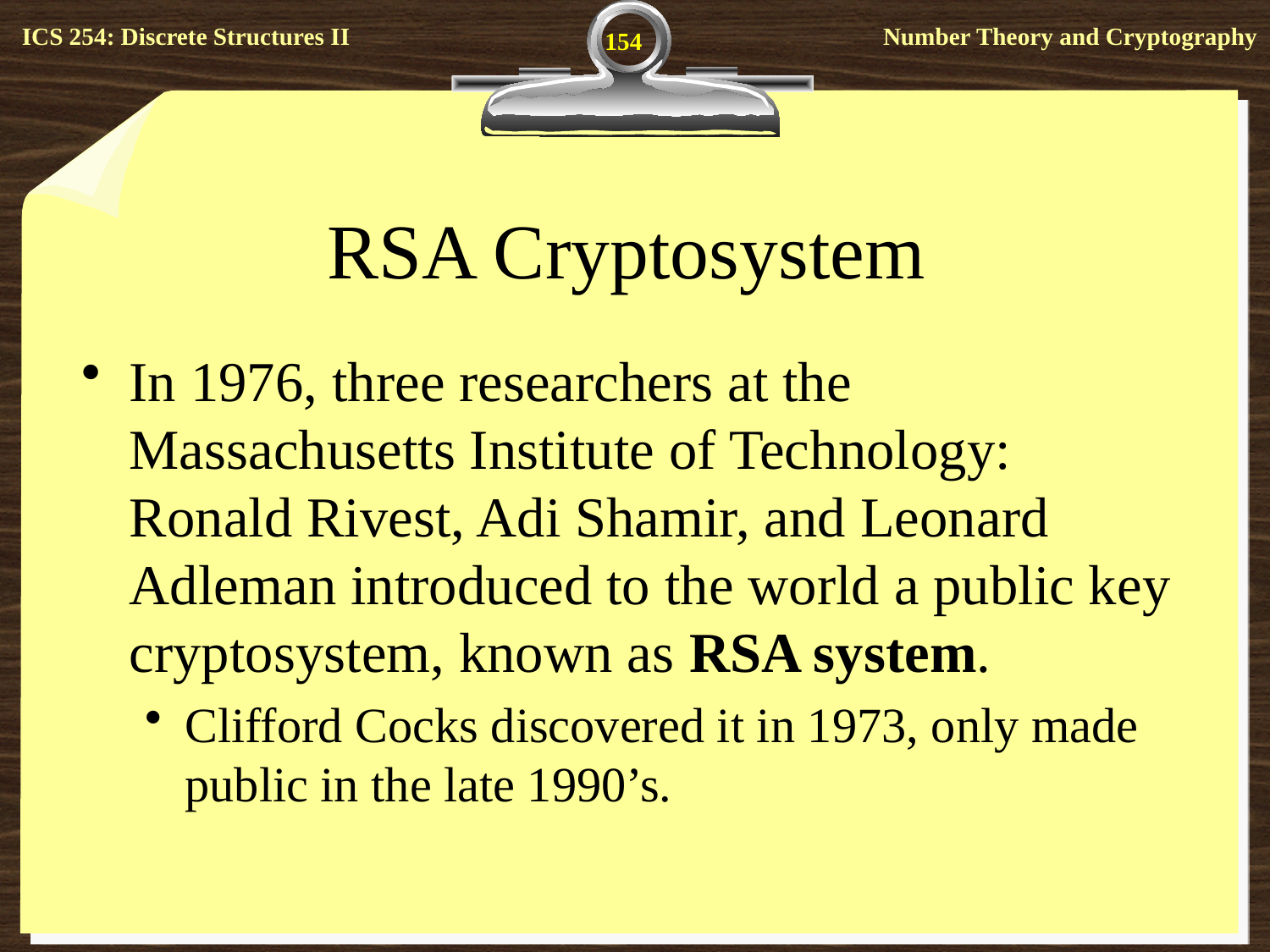

154
# RSA Cryptosystem
In 1976, three researchers at the Massachusetts Institute of Technology: Ronald Rivest, Adi Shamir, and Leonard Adleman introduced to the world a public key cryptosystem, known as RSA system.
Clifford Cocks discovered it in 1973, only made public in the late 1990’s.